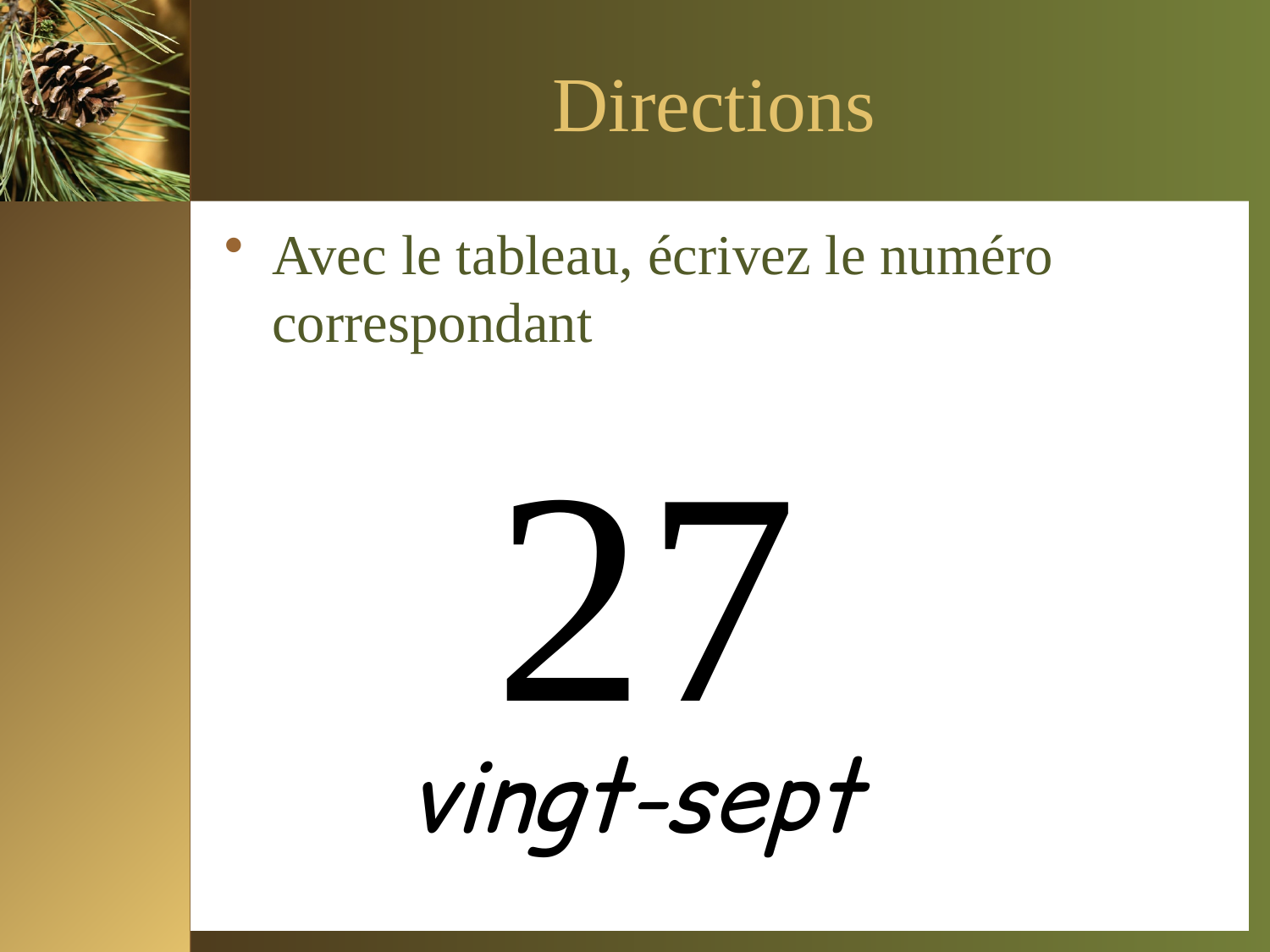

# Directions
Avec le tableau, écrivez le numéro correspondant
27
vingt-sept